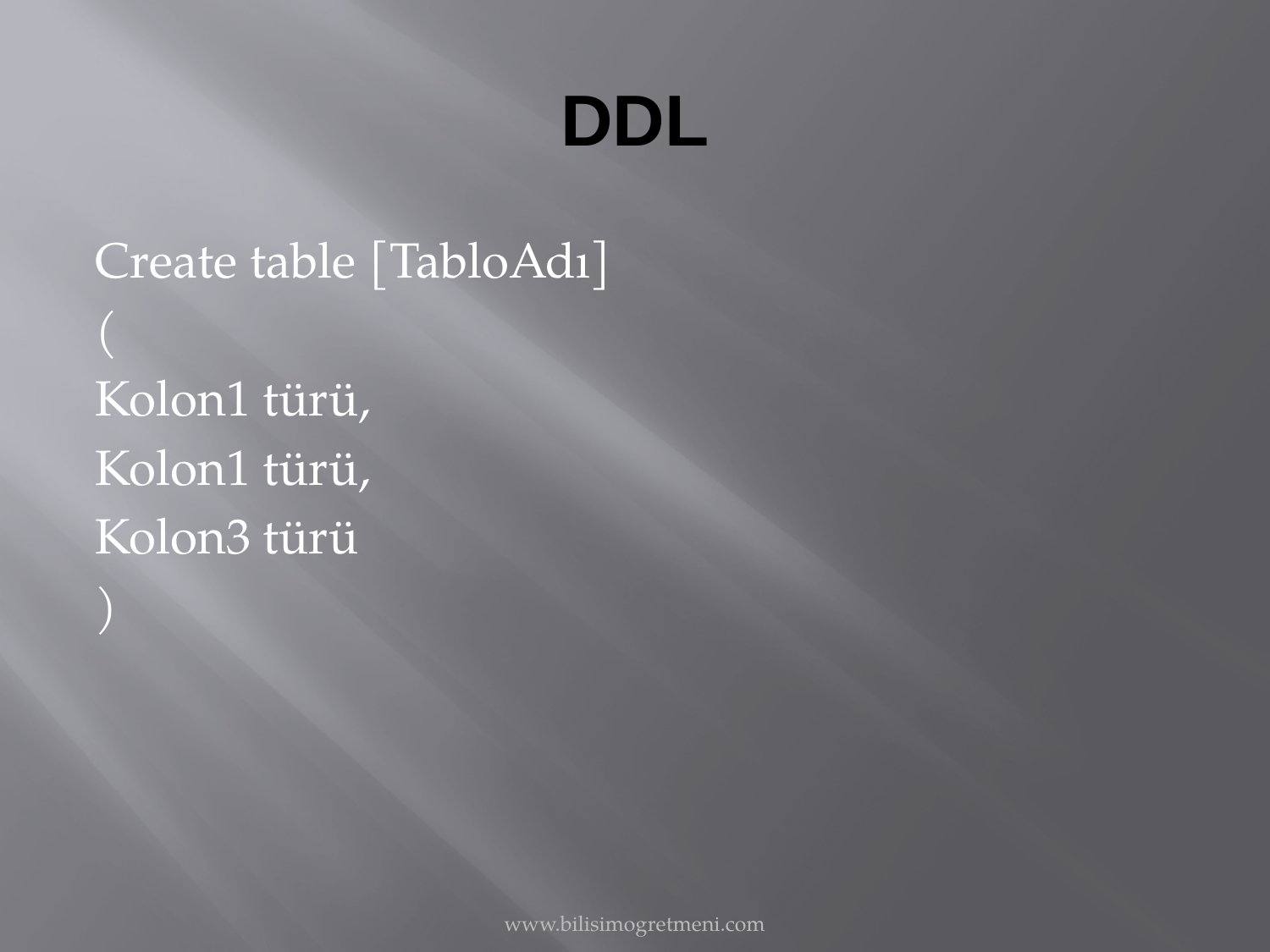

# DDL
Create table [TabloAdı]
(
Kolon1 türü,
Kolon1 türü,
Kolon3 türü
)
www.bilisimogretmeni.com